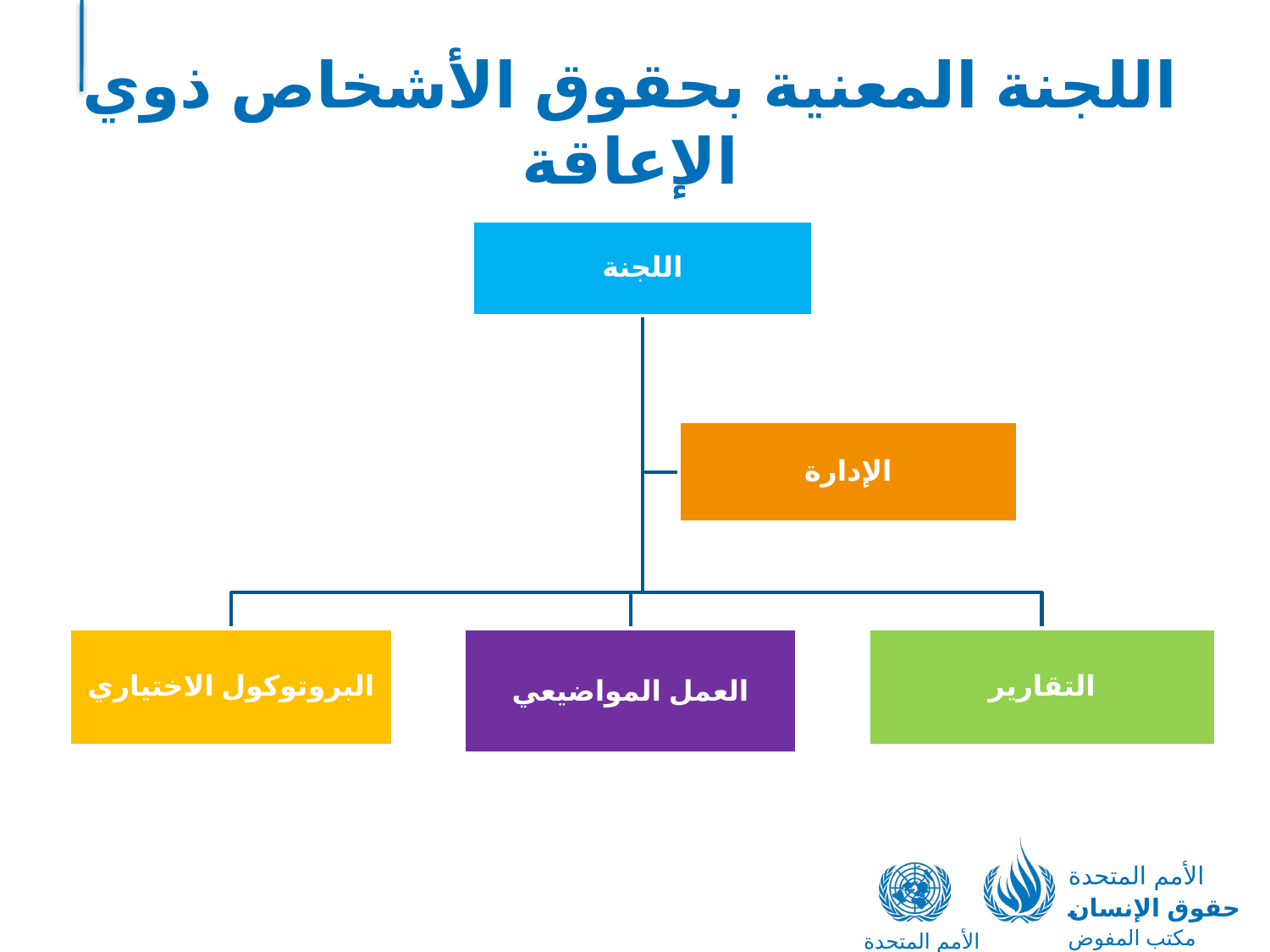

# اللجنة المعنية بحقوق الأشخاص ذوي الإعاقة
اللجنة
التقارير

العمل المواضيعي

البروتوكول الاختياري
الإدارة

الأمم المتحدة
حقوق الإنسان
مكتب المفوض السامي
الأمم المتحدة